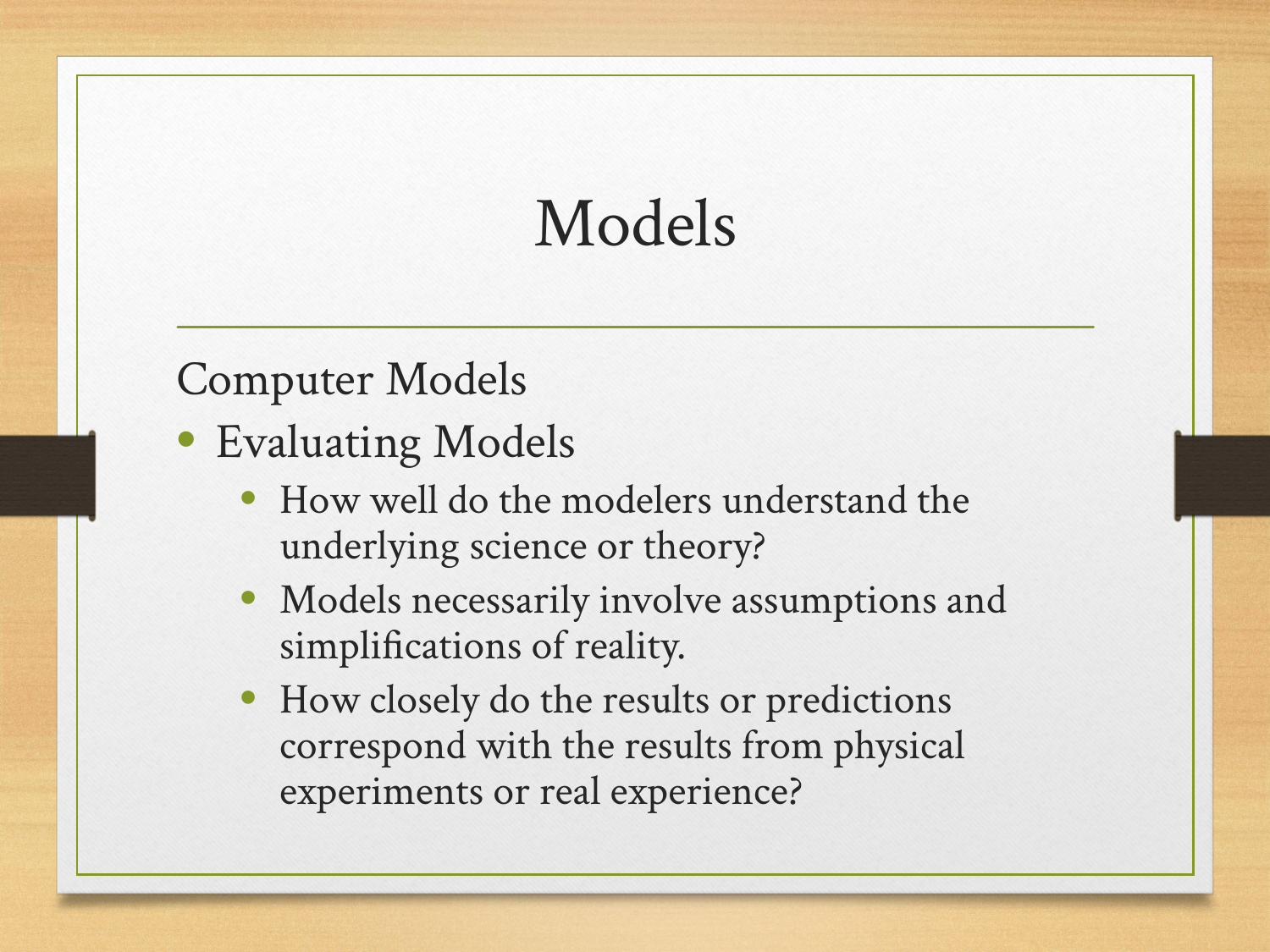

# Models
Computer Models
Evaluating Models
How well do the modelers understand the underlying science or theory?
Models necessarily involve assumptions and simplifications of reality.
How closely do the results or predictions correspond with the results from physical experiments or real experience?